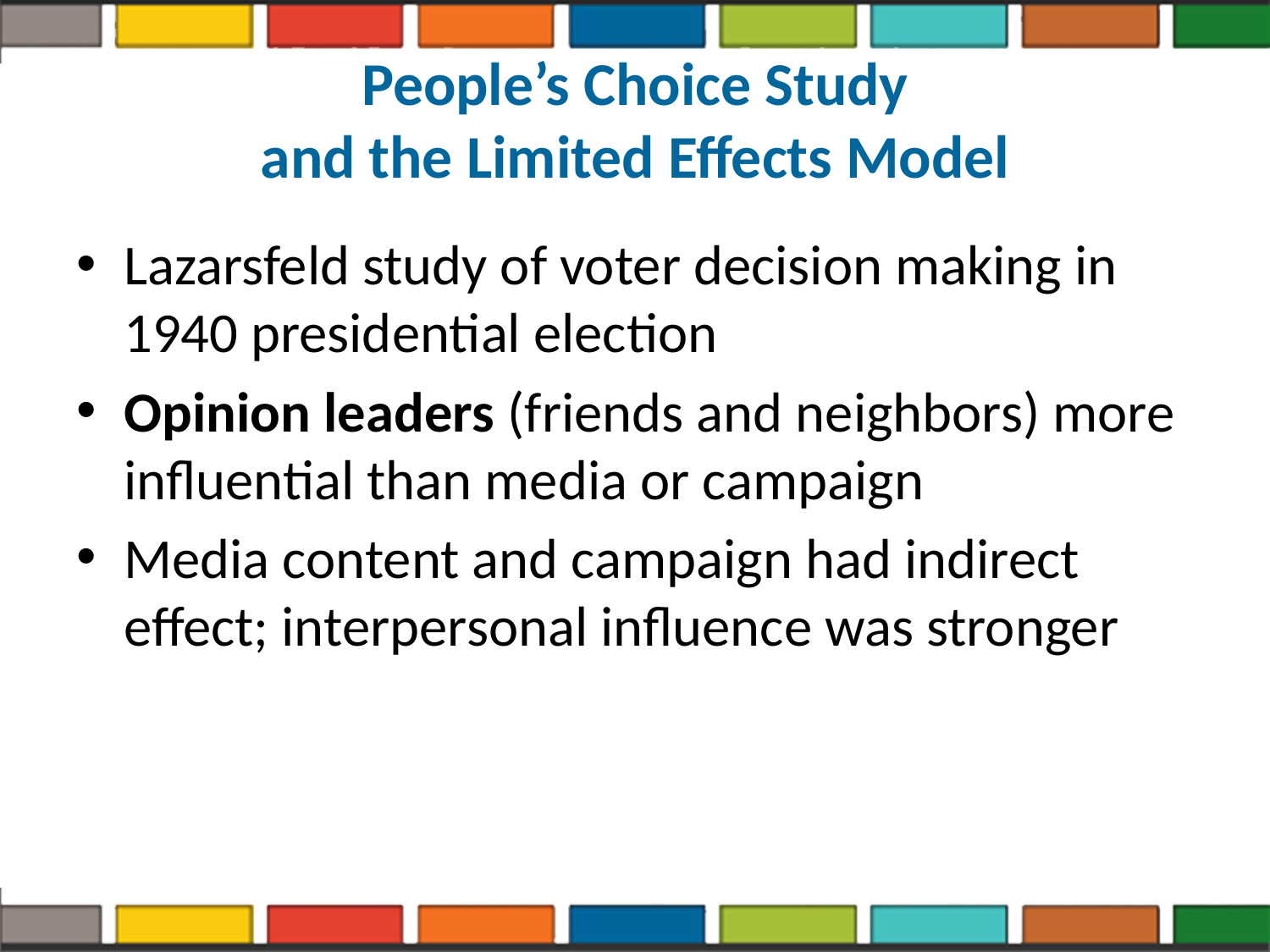

# People’s Choice Study and the Limited Effects Model
Lazarsfeld study of voter decision making in 1940 presidential election
Opinion leaders (friends and neighbors) more influential than media or campaign
Media content and campaign had indirect effect; interpersonal influence was stronger